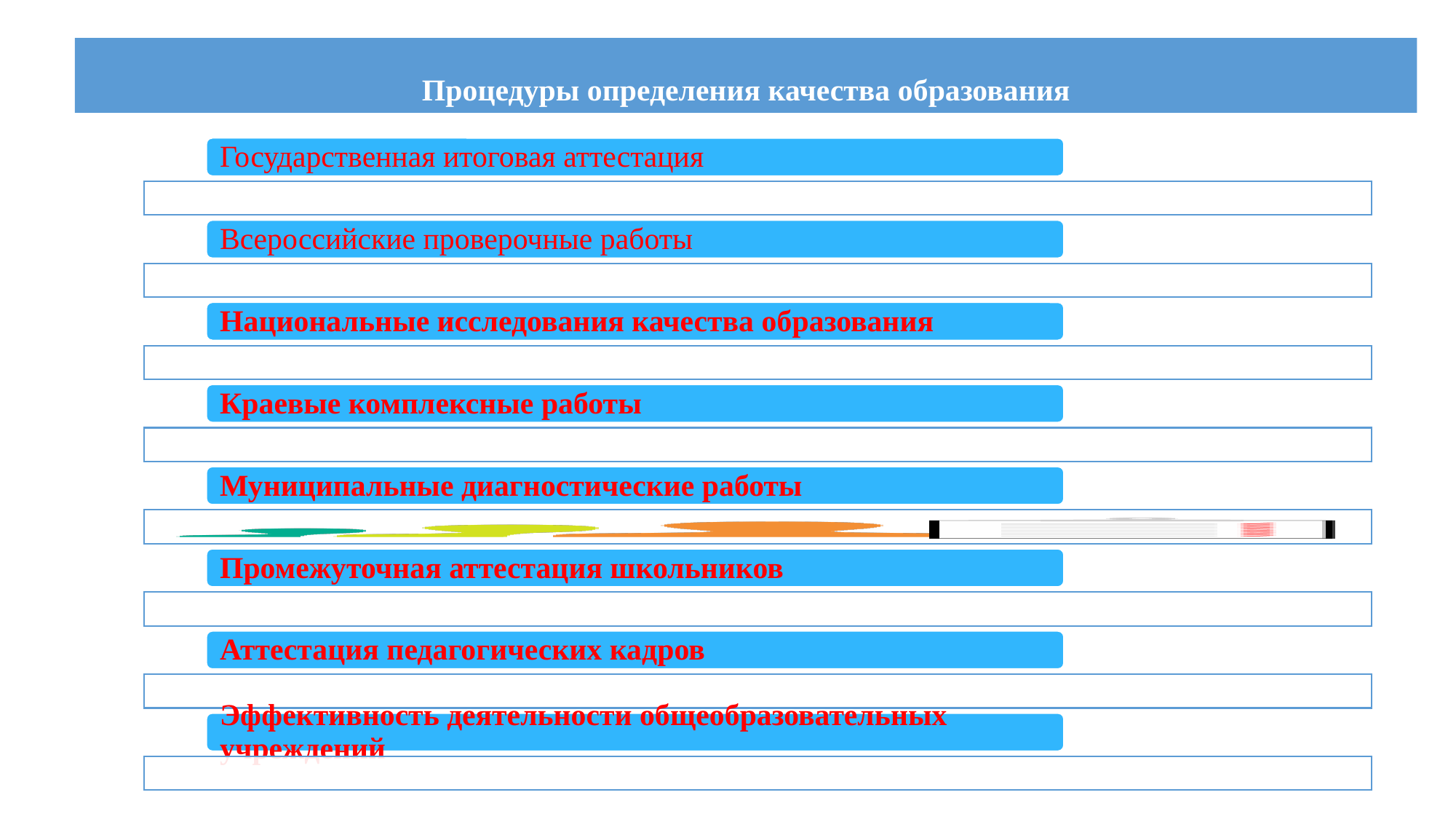

# Процедуры определения качества образования
Государственная итоговая аттестация
Всероссийские проверочные работы
Муниципальные диагностические работы
Национальные исследования качества образования
Краевые комплексные работы
Промежуточная аттестация школьников
Аттестация педагогических кадров
Эффективность деятельности общеобразовательных учреждений